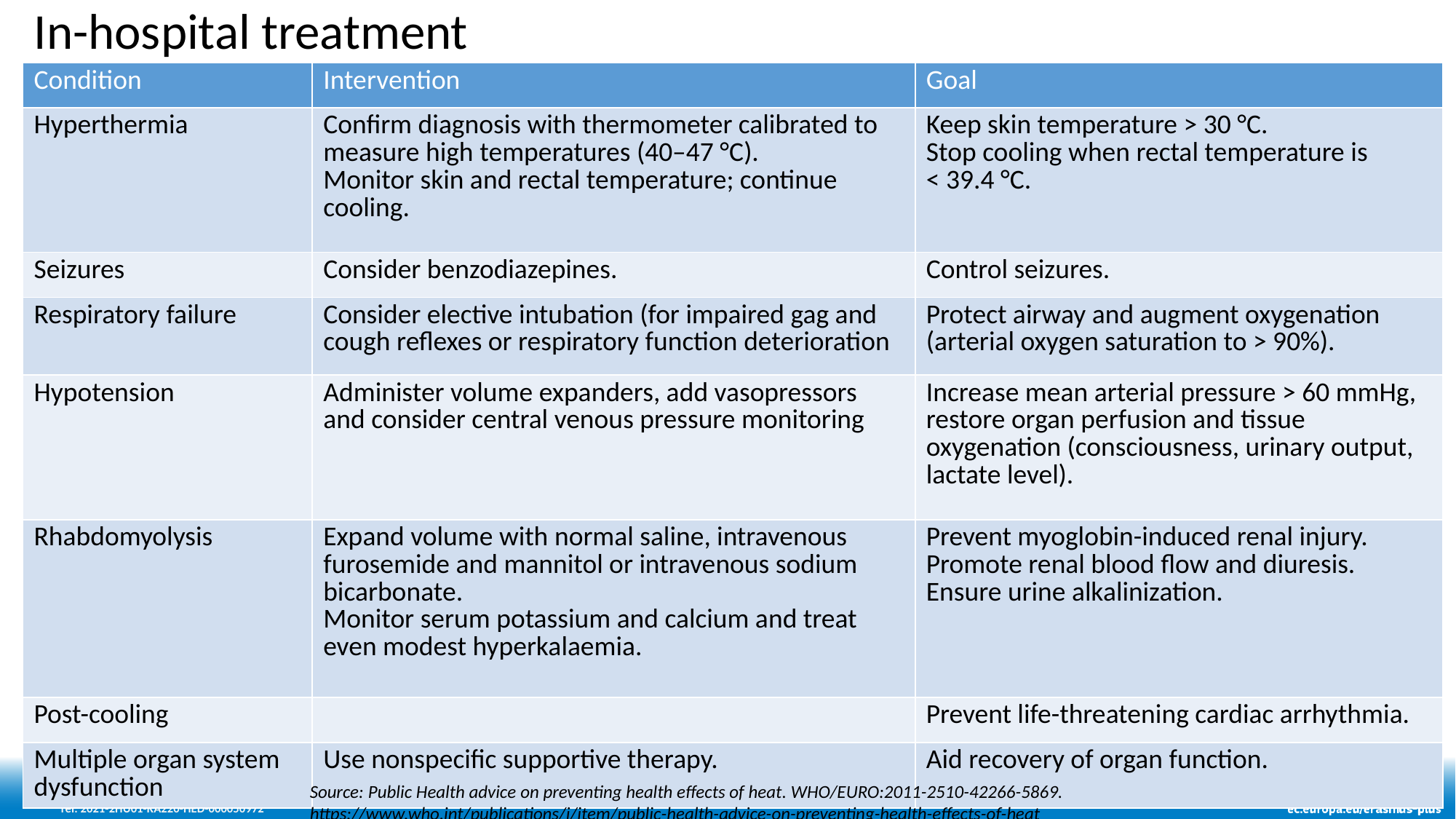

# In-hospital treatment
| Condition | Intervention | Goal |
| --- | --- | --- |
| Hyperthermia | Confirm diagnosis with thermometer calibrated to measure high temperatures (40–47 °C). Monitor skin and rectal temperature; continue cooling. | Keep skin temperature > 30 °C. Stop cooling when rectal temperature is < 39.4 °C. |
| Seizures | Consider benzodiazepines. | Control seizures. |
| Respiratory failure | Consider elective intubation (for impaired gag and cough reflexes or respiratory function deterioration | Protect airway and augment oxygenation (arterial oxygen saturation to > 90%). |
| Hypotension | Administer volume expanders, add vasopressors and consider central venous pressure monitoring | Increase mean arterial pressure > 60 mmHg, restore organ perfusion and tissue oxygenation (consciousness, urinary output, lactate level). |
| Rhabdomyolysis | Expand volume with normal saline, intravenous furosemide and mannitol or intravenous sodium bicarbonate. Monitor serum potassium and calcium and treat even modest hyperkalaemia. | Prevent myoglobin-induced renal injury. Promote renal blood flow and diuresis. Ensure urine alkalinization. |
| Post-cooling |  | Prevent life-threatening cardiac arrhythmia. |
| Multiple organ system dysfunction | Use nonspecific supportive therapy. | Aid recovery of organ function. |
Source: Public Health advice on preventing health effects of heat. WHO/EURO:2011-2510-42266-5869. https://www.who.int/publications/i/item/public-health-advice-on-preventing-health-effects-of-heat